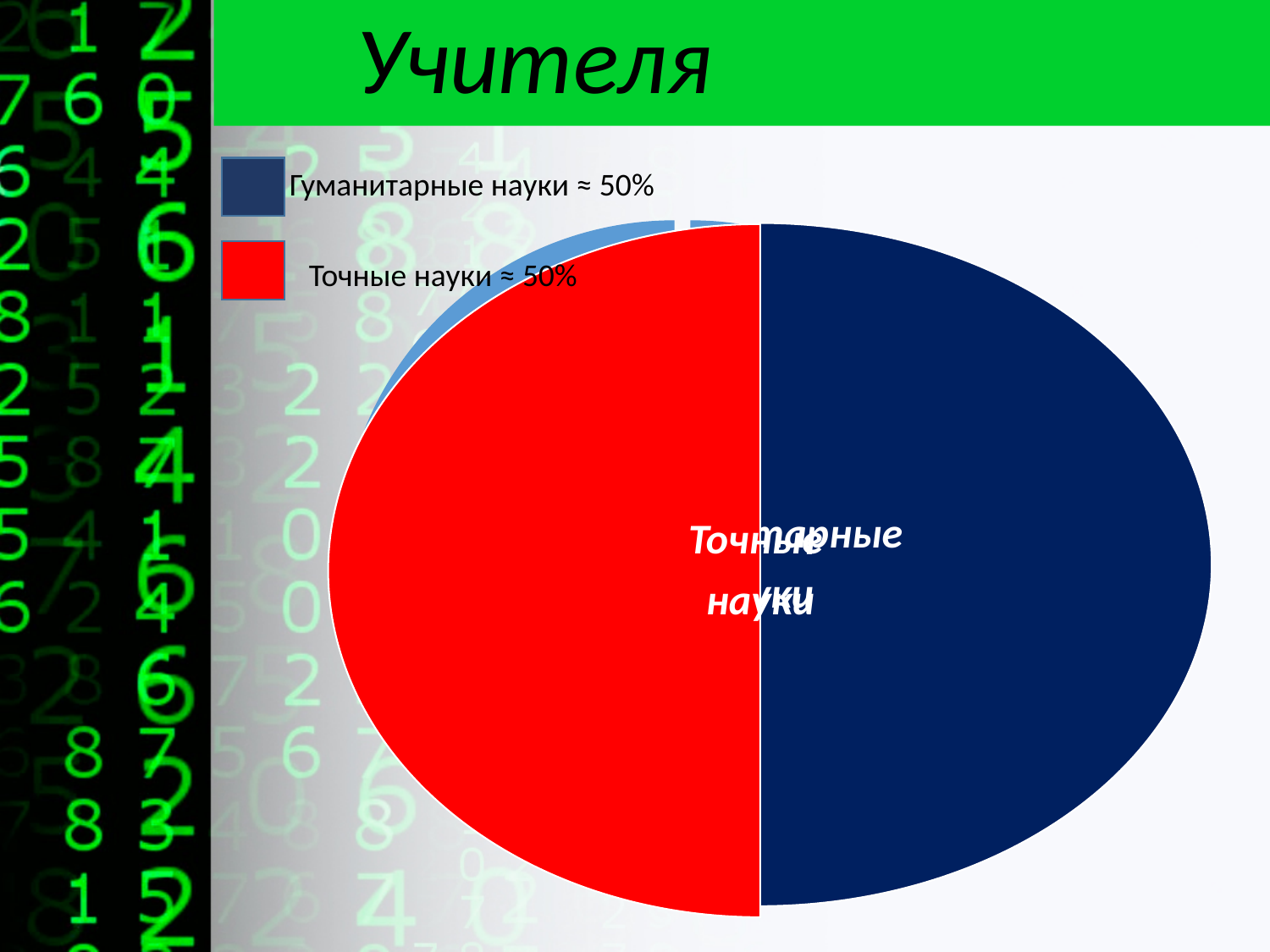

# Учителя
Гуманитарные науки -
Гуманитарные науки -

Гуманитарные науки ≈ 50%
Гуманитарные
науки
Точные
науки

Точные науки ≈ 50%